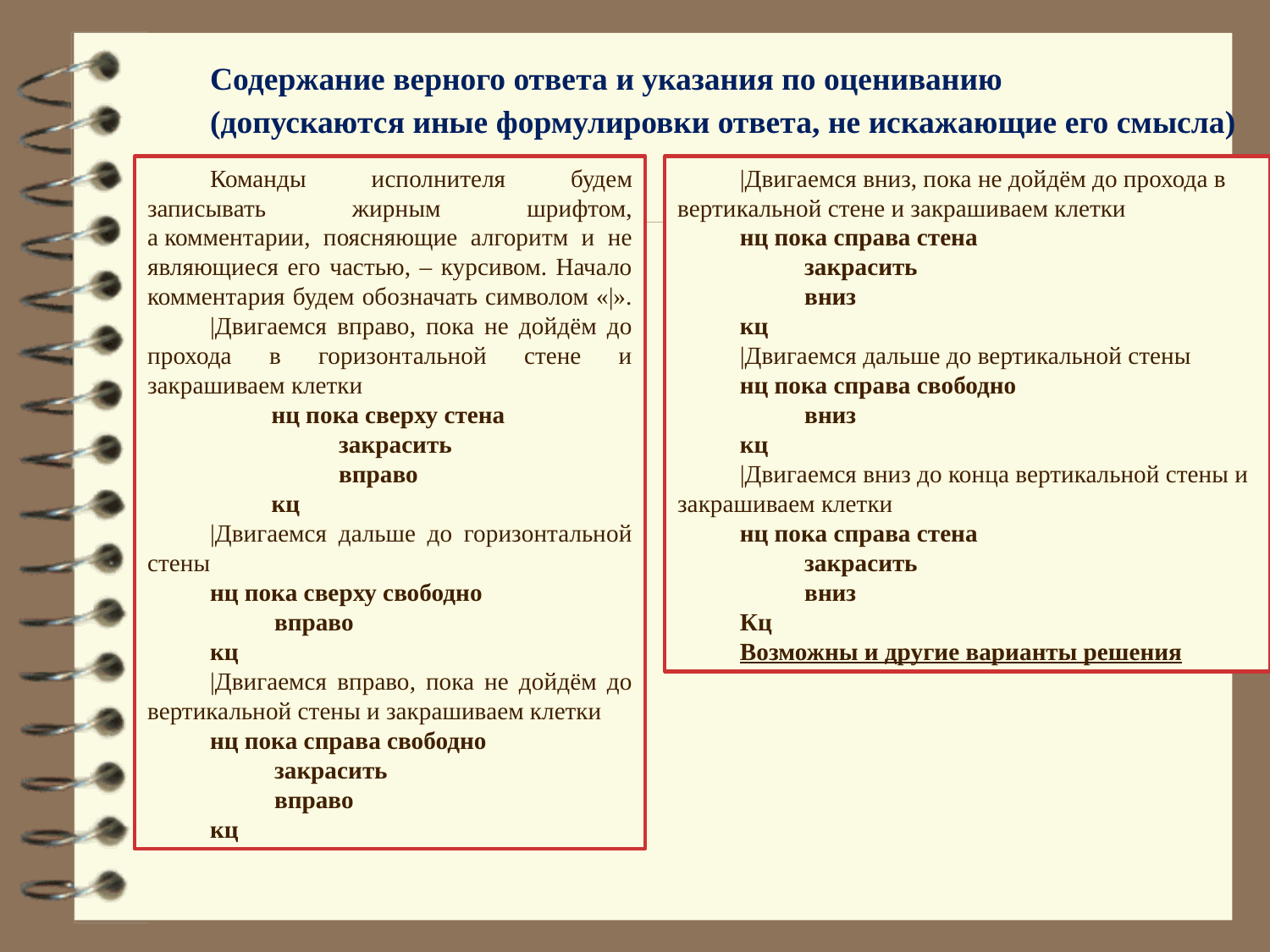

Содержание верного ответа и указания по оцениванию
(допускаются иные формулировки ответа, не искажающие его смысла)

Команды исполнителя будем записывать жирным шрифтом, а комментарии, поясняющие алгоритм и не являющиеся его частью, – курсивом. Начало комментария будем обозначать символом «|».
|Двигаемся вправо, пока не дойдём до прохода в горизонтальной стене и закрашиваем клетки
          нц пока сверху стена
                     закрасить
                     вправо
          кц
|Двигаемся дальше до горизонтальной стены
нц пока сверху свободно
	вправо
кц
|Двигаемся вправо, пока не дойдём до вертикальной стены и закрашиваем клетки
нц пока справа свободно
	закрасить
	вправо
кц
|Двигаемся вниз, пока не дойдём до прохода в вертикальной стене и закрашиваем клетки
нц пока справа стена
	закрасить
	вниз
кц
|Двигаемся дальше до вертикальной стены
нц пока справа свободно
	вниз
кц
|Двигаемся вниз до конца вертикальной стены и закрашиваем клетки
нц пока справа стена
	закрасить
	вниз
Кц
Возможны и другие варианты решения